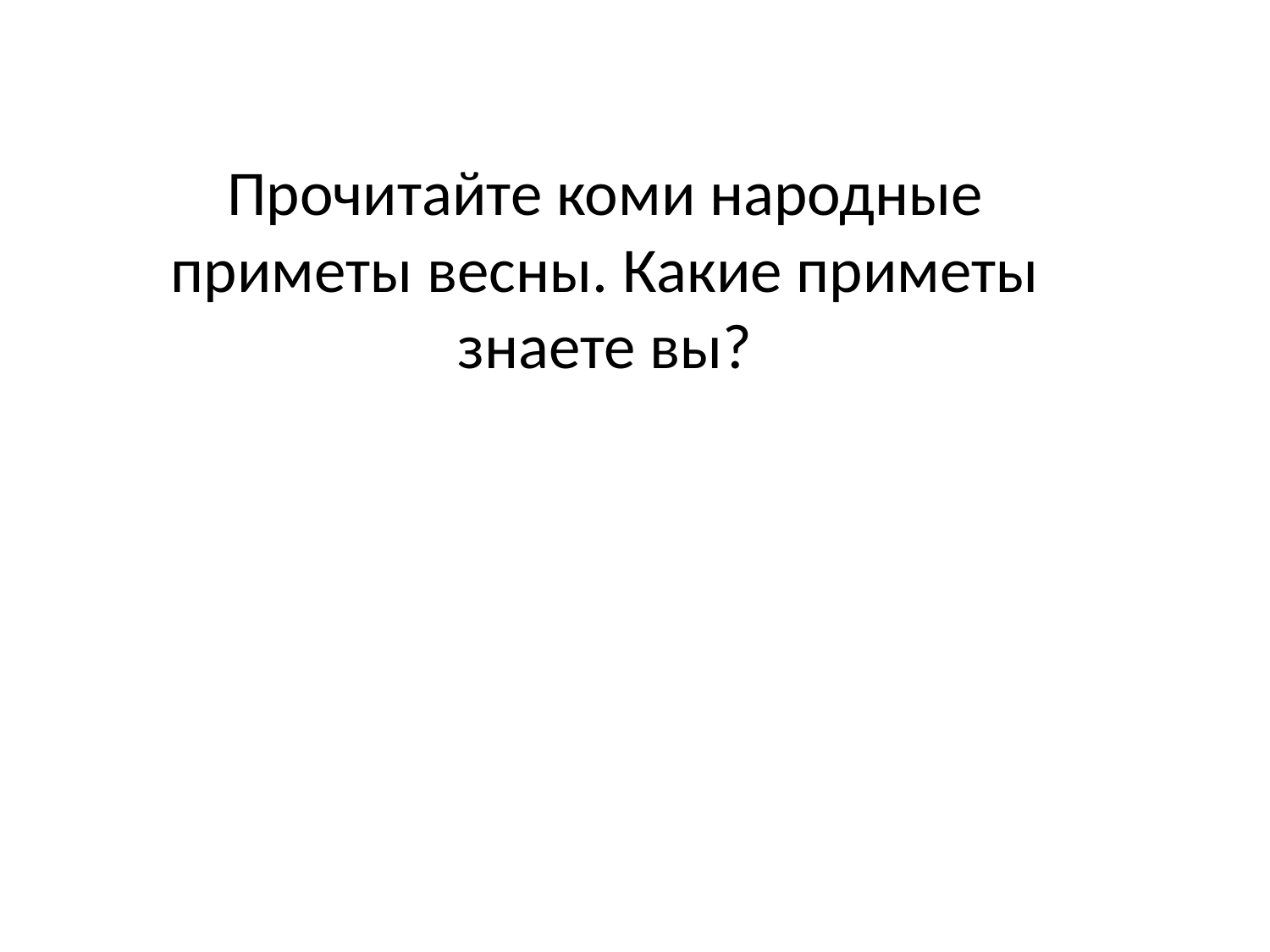

Прочитайте коми народные приметы весны. Какие приметы знаете вы?